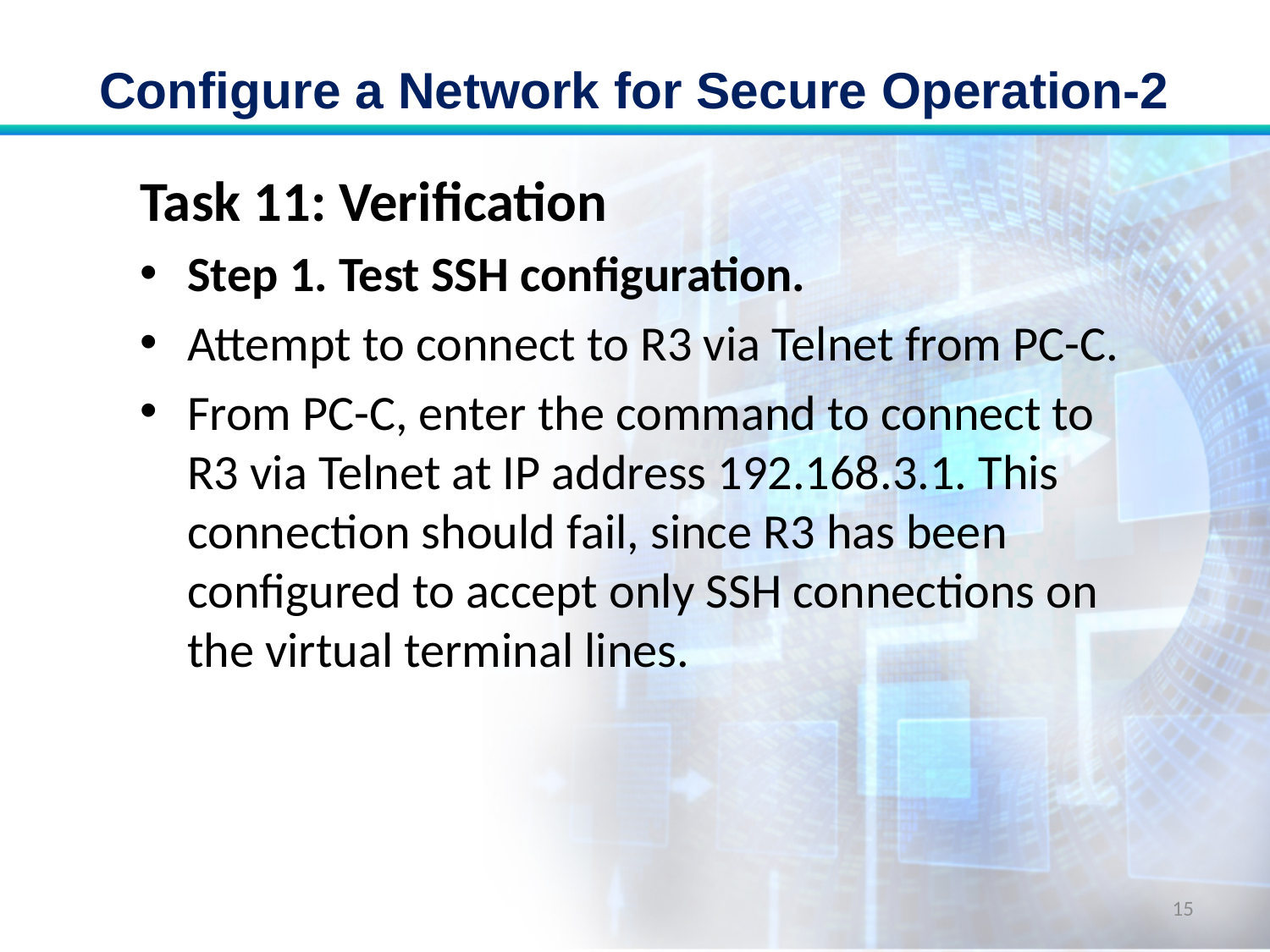

# Configure a Network for Secure Operation-2
Task 11: Verification
Step 1. Test SSH configuration.
Attempt to connect to R3 via Telnet from PC-C.
From PC-C, enter the command to connect to R3 via Telnet at IP address 192.168.3.1. This connection should fail, since R3 has been configured to accept only SSH connections on the virtual terminal lines.

15